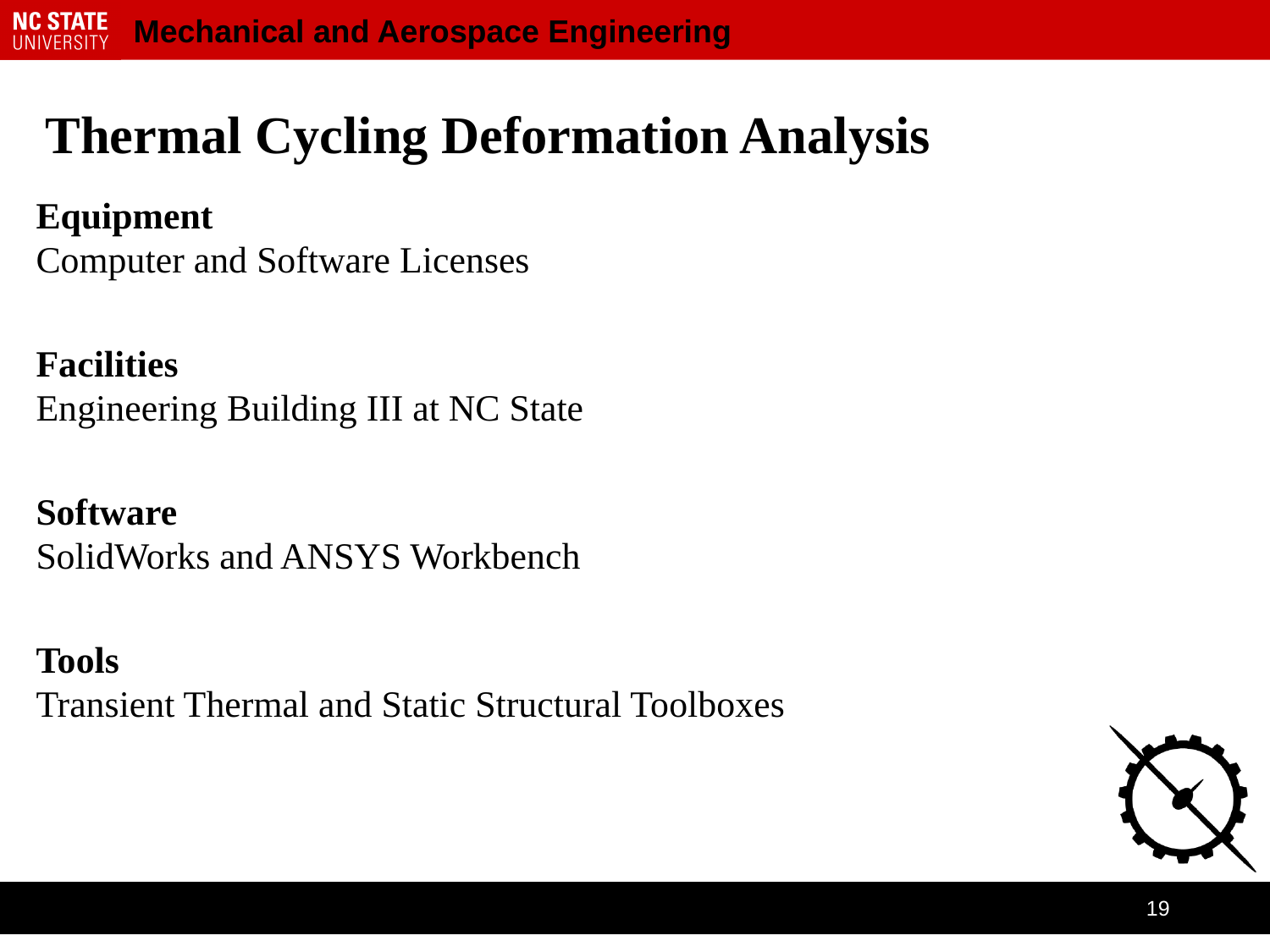

# Thermal Cycling Deformation Analysis
Equipment
Computer and Software Licenses

Facilities
Engineering Building III at NC State

Software
SolidWorks and ANSYS Workbench

Tools
Transient Thermal and Static Structural Toolboxes

19